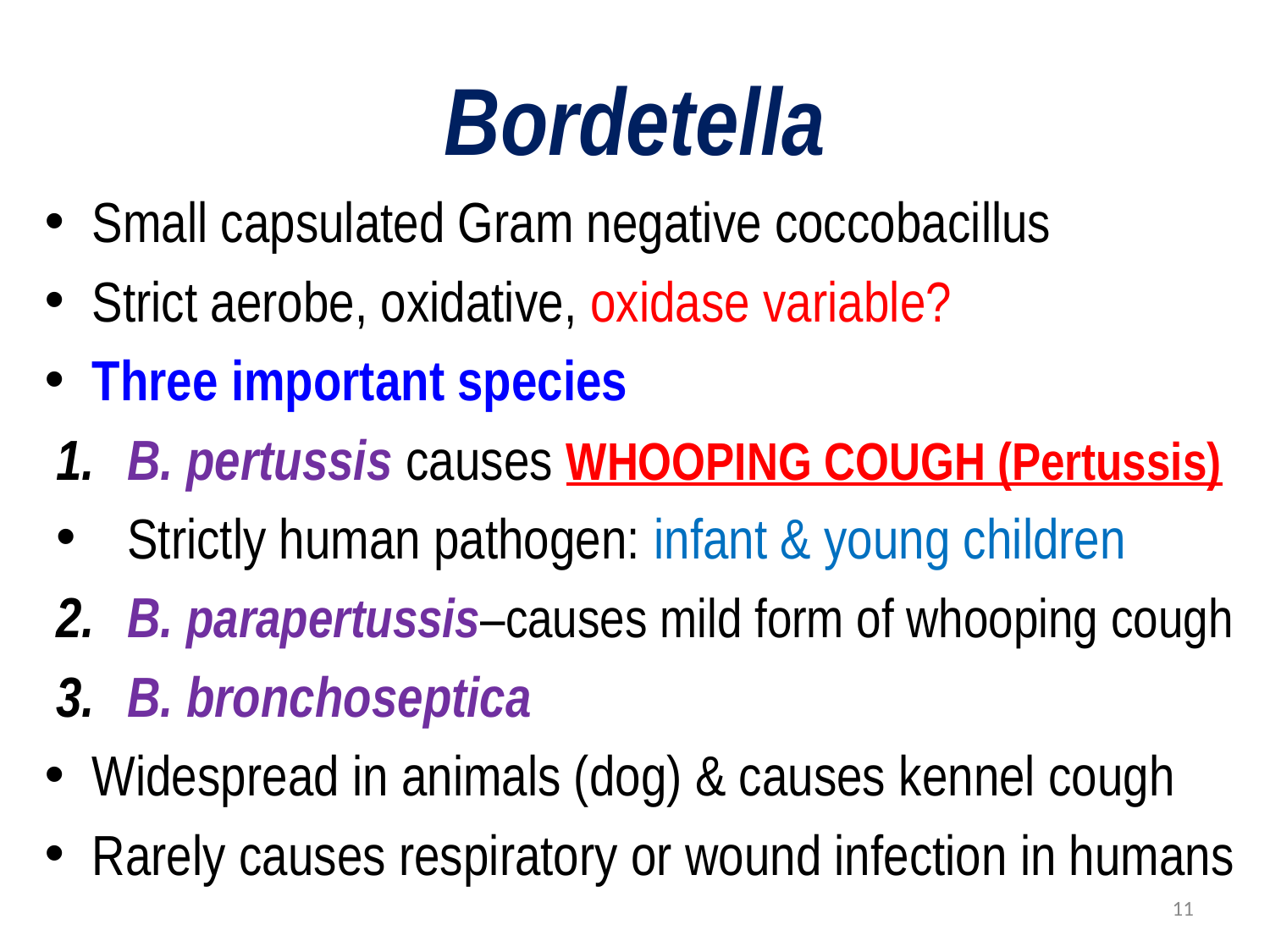

# Bordetella
Small capsulated Gram negative coccobacillus
Strict aerobe, oxidative, oxidase variable?
Three important species
B. pertussis causes WHOOPING COUGH (Pertussis)
Strictly human pathogen: infant & young children
B. parapertussis–causes mild form of whooping cough
B. bronchoseptica
Widespread in animals (dog) & causes kennel cough
Rarely causes respiratory or wound infection in humans

11